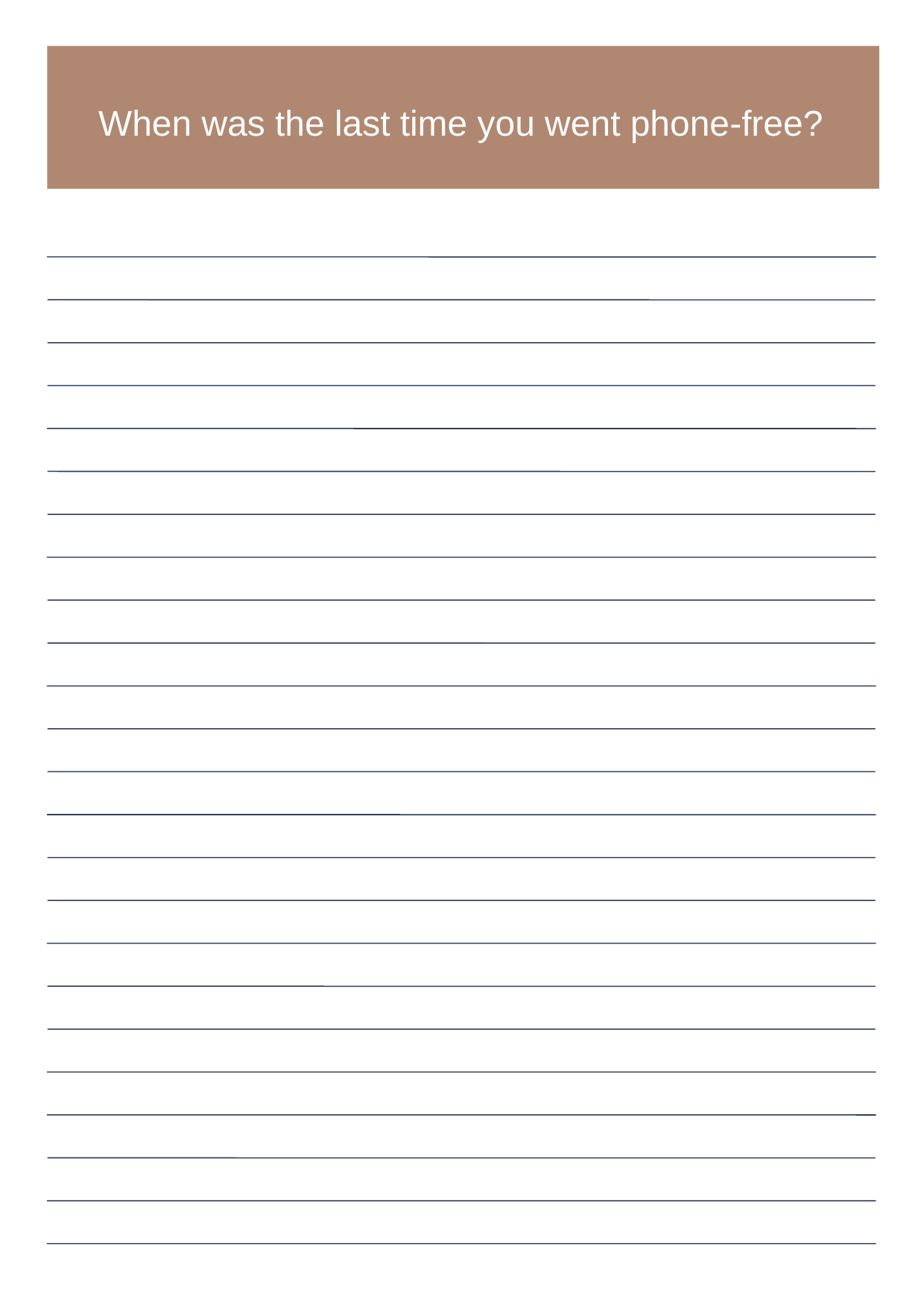

When was the last time you went phone-free?